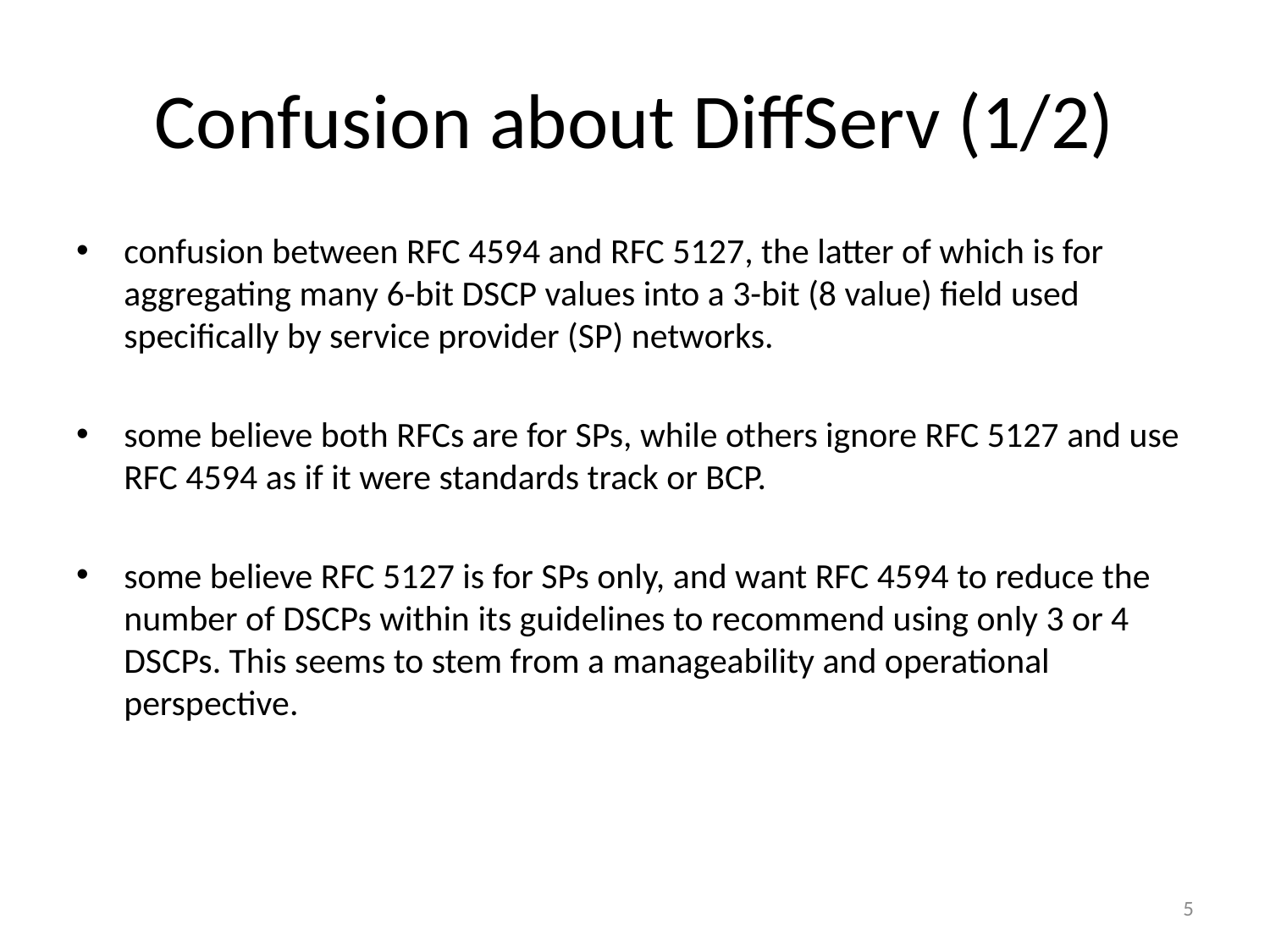

# Confusion about DiffServ (1/2)
confusion between RFC 4594 and RFC 5127, the latter of which is for aggregating many 6-bit DSCP values into a 3-bit (8 value) field used specifically by service provider (SP) networks.

some believe both RFCs are for SPs, while others ignore RFC 5127 and use RFC 4594 as if it were standards track or BCP.

some believe RFC 5127 is for SPs only, and want RFC 4594 to reduce the number of DSCPs within its guidelines to recommend using only 3 or 4 DSCPs. This seems to stem from a manageability and operational perspective.
5